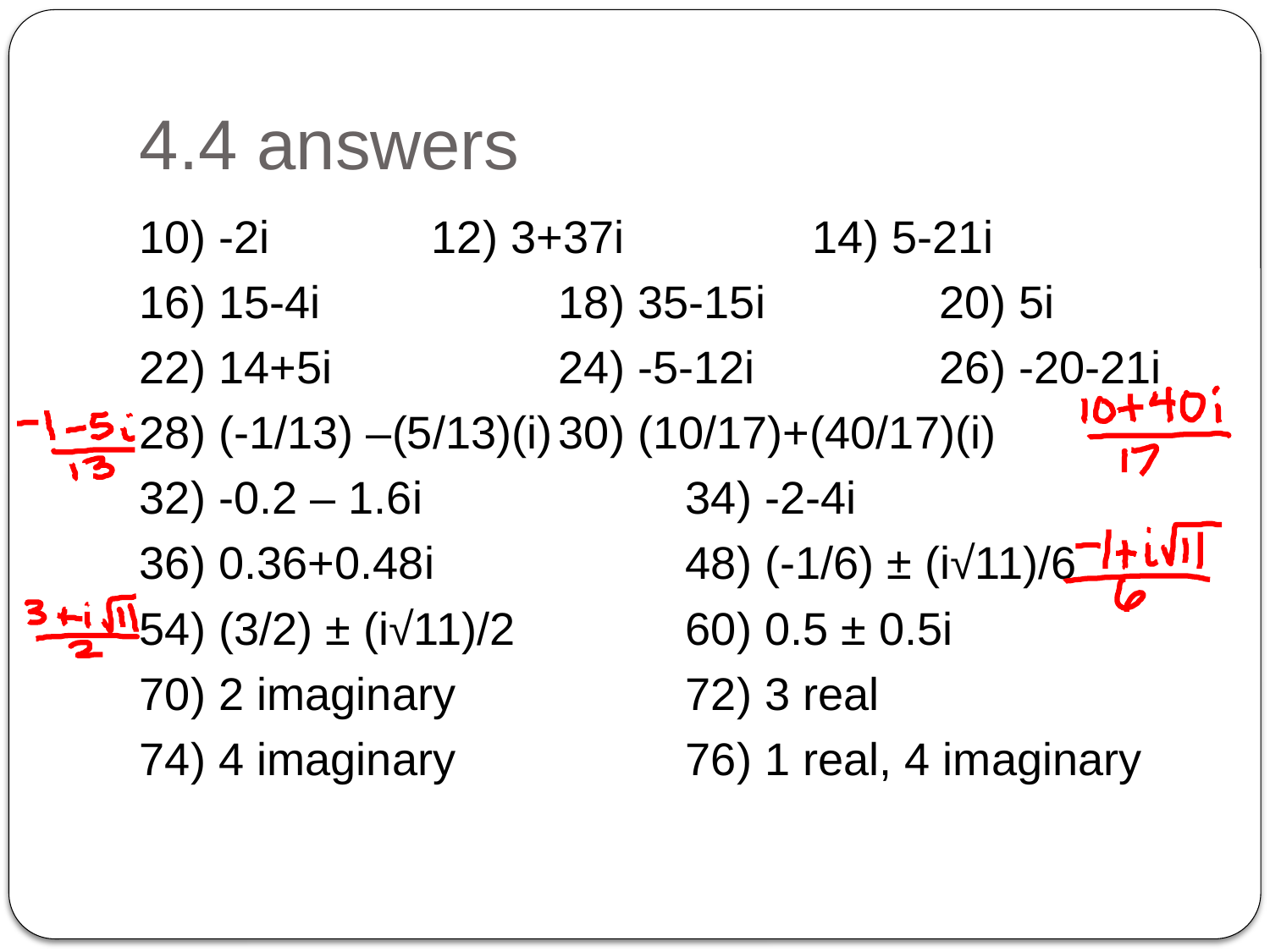

# 4.4 answers
10) -2i		12) 3+37i		14) 5-21i
16) 15-4i		18) 35-15i		20) 5i
22) 14+5i		24) -5-12i		26) -20-21i
28) (-1/13) –(5/13)(i)	30) (10/17)+(40/17)(i)
32) -0.2 – 1.6i			34) -2-4i
36) 0.36+0.48i		48) (-1/6) ± (i√11)/6
54) (3/2) ± (i√11)/2		60) 0.5 ± 0.5i
70) 2 imaginary		72) 3 real
74) 4 imaginary		76) 1 real, 4 imaginary